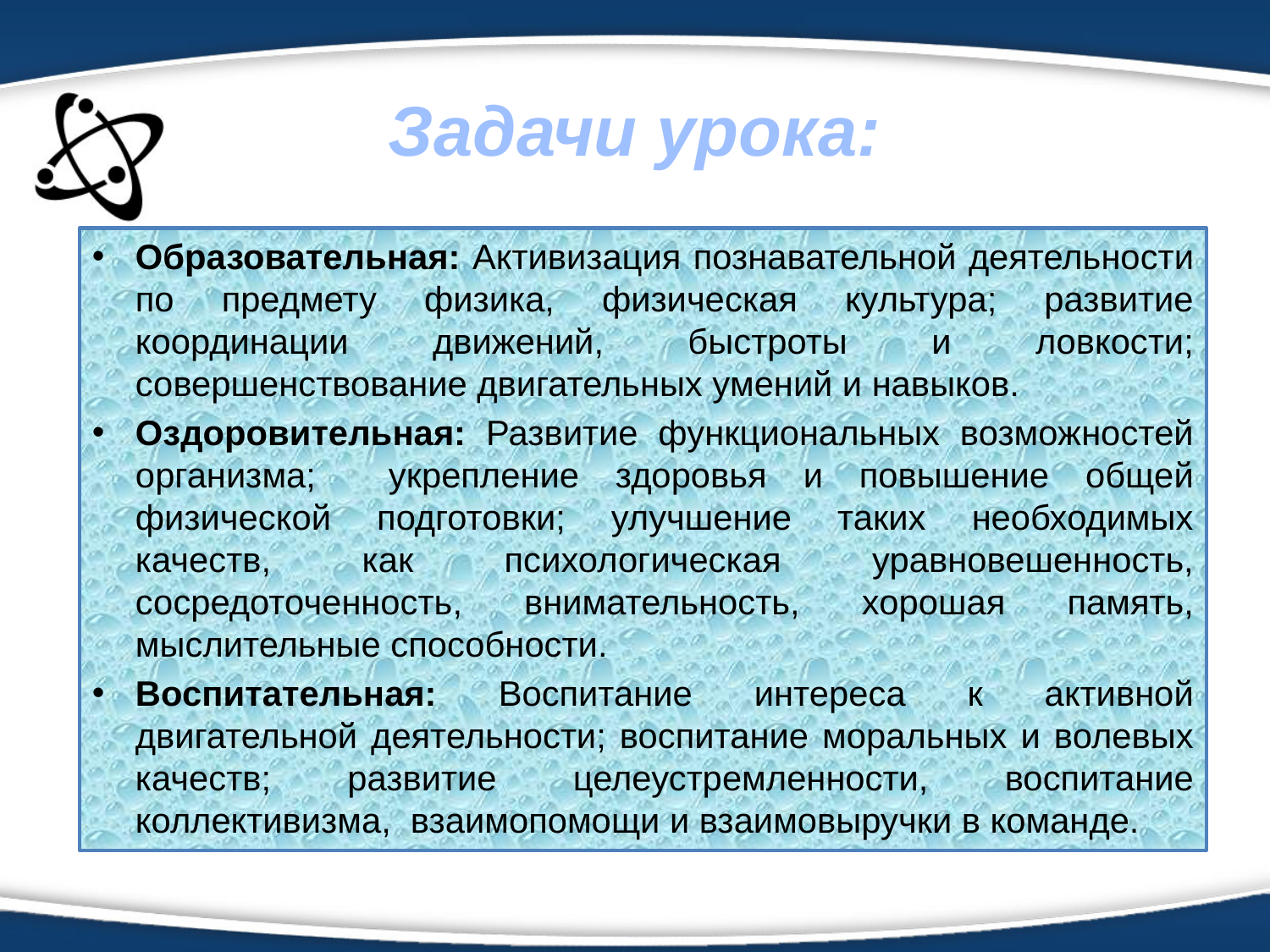

# Задачи урока:
Образовательная: Активизация познавательной деятельности по предмету физика, физическая культура; развитие координации движений, быстроты и ловкости; совершенствование двигательных умений и навыков.
Оздоровительная: Развитие функциональных возможностей организма;  укрепление здоровья и повышение общей физической подготовки; улучшение таких необходимых качеств, как психологическая уравновешенность, сосредоточенность, внимательность, хорошая память, мыслительные способности.
Воспитательная: Воспитание интереса к активной двигательной деятельности; воспитание моральных и волевых качеств; развитие целеустремленности, воспитание коллективизма,  взаимопомощи и взаимовыручки в команде.